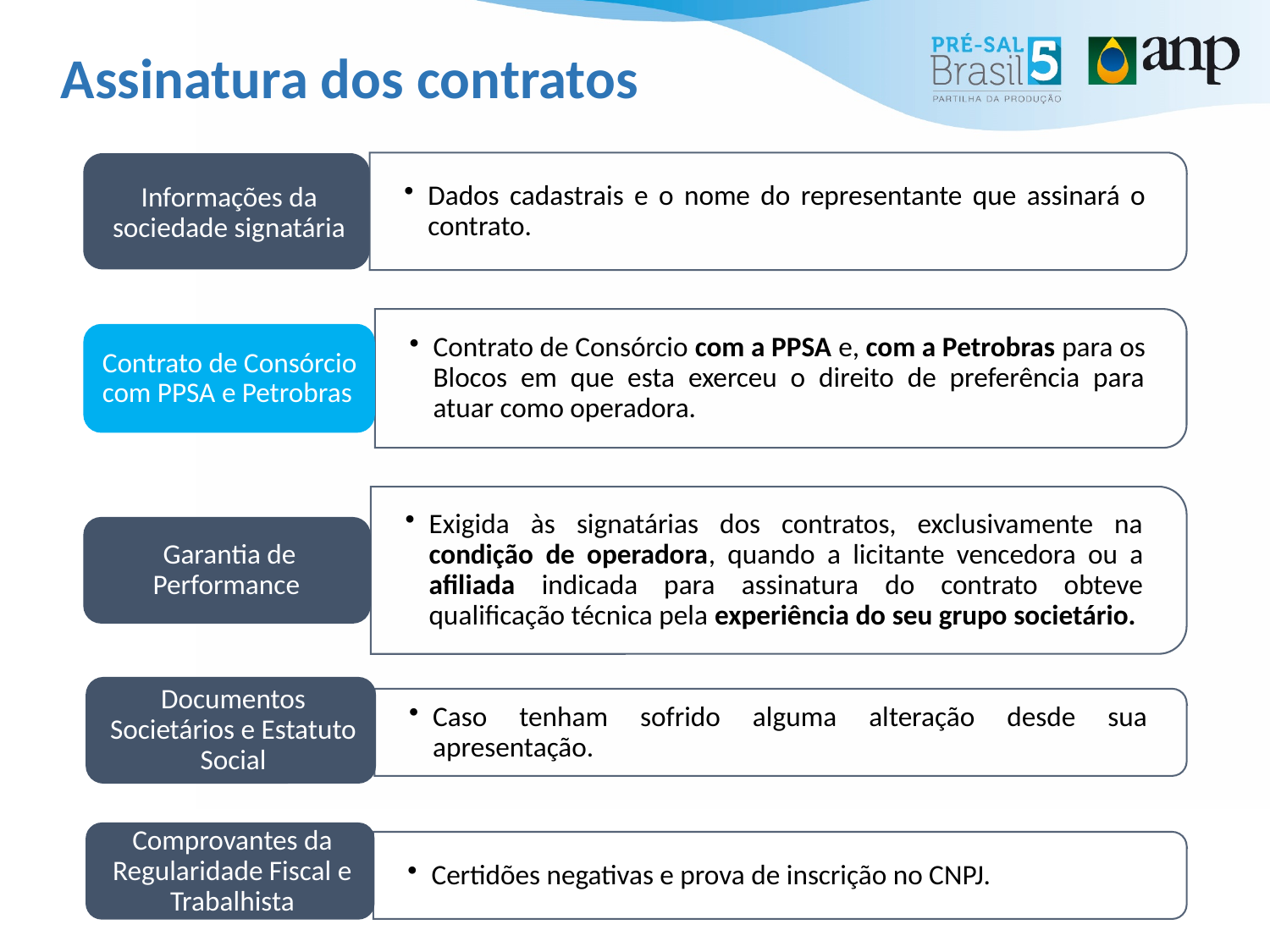

# Assinatura dos contratos
Dados cadastrais e o nome do representante que assinará o contrato.

Informações da sociedade signatária

Contrato de Consórcio com a PPSA e, com a Petrobras para os Blocos em que esta exerceu o direito de preferência para atuar como operadora.
Contrato de Consórcio com PPSA e Petrobras
Exigida às signatárias dos contratos, exclusivamente na condição de operadora, quando a licitante vencedora ou a afiliada indicada para assinatura do contrato obteve qualificação técnica pela experiência do seu grupo societário.
Garantia de Performance
Caso tenham sofrido alguma alteração desde sua apresentação.
Documentos Societários e Estatuto Social
Certidões negativas e prova de inscrição no CNPJ.
Comprovantes da Regularidade Fiscal e Trabalhista